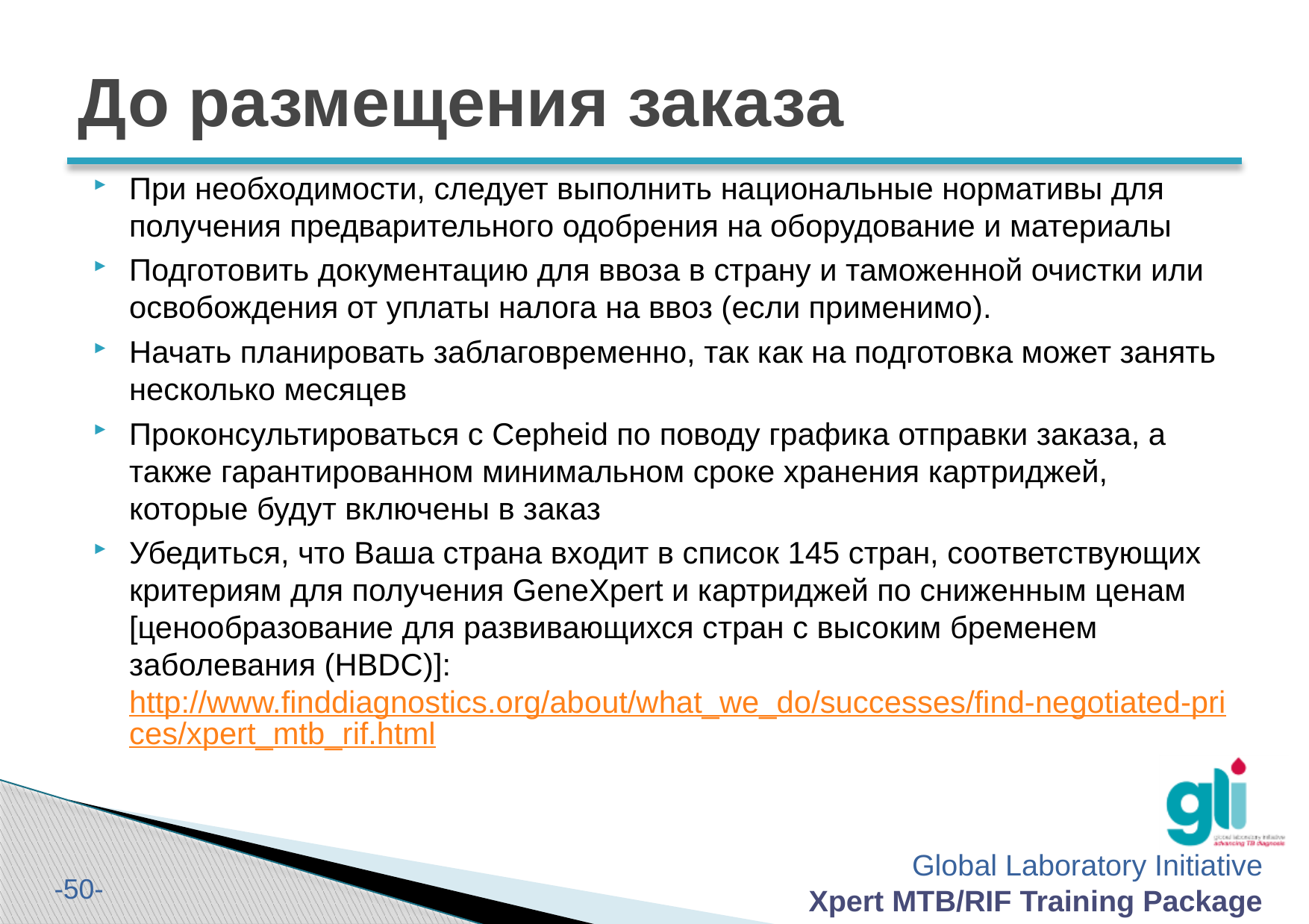

# До размещения заказа
При необходимости, следует выполнить национальные нормативы для получения предварительного одобрения на оборудование и материалы
Подготовить документацию для ввоза в страну и таможенной очистки или освобождения от уплаты налога на ввоз (если применимо).
Начать планировать заблаговременно, так как на подготовка может занять несколько месяцев
Проконсультироваться с Cepheid по поводу графика отправки заказа, а также гарантированном минимальном сроке хранения картриджей, которые будут включены в заказ
Убедиться, что Ваша страна входит в список 145 стран, соответствующих критериям для получения GeneXpert и картриджей по сниженным ценам [ценообразование для развивающихся стран с высоким бременем заболевания (HBDC)]: http://www.finddiagnostics.org/about/what_we_do/successes/find-negotiated-prices/xpert_mtb_rif.html